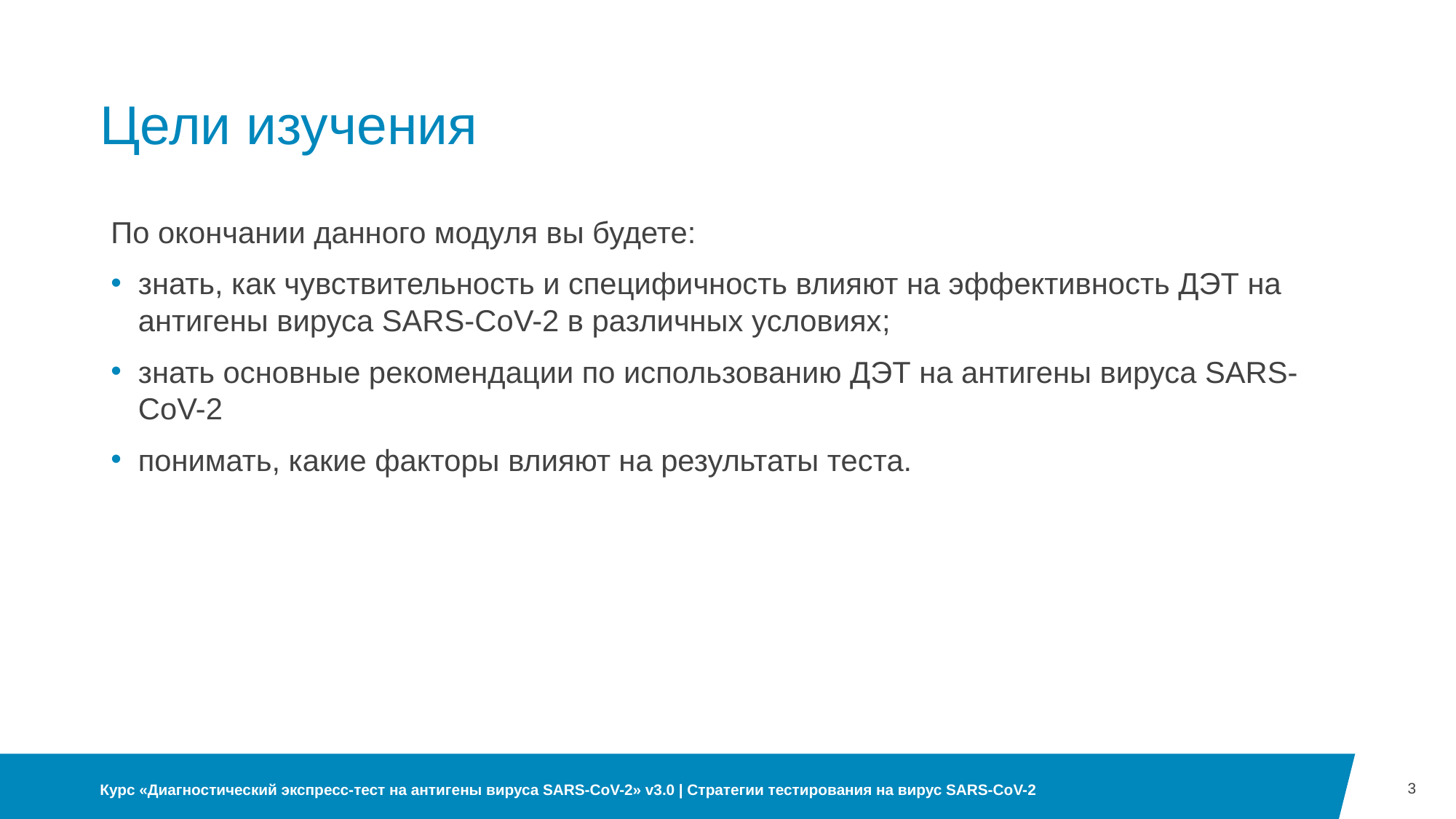

# Цели изучения
По окончании данного модуля вы будете:
знать, как чувствительность и специфичность влияют на эффективность ДЭТ на антигены вируса SARS-CoV-2 в различных условиях;
знать основные рекомендации по использованию ДЭТ на антигены вируса SARS-CoV-2
понимать, какие факторы влияют на результаты теста.

3
Курс «Диагностический экспресс-тест на антигены вируса SARS-CoV-2» v3.0 | Стратегии тестирования на вирус SARS-CoV-2